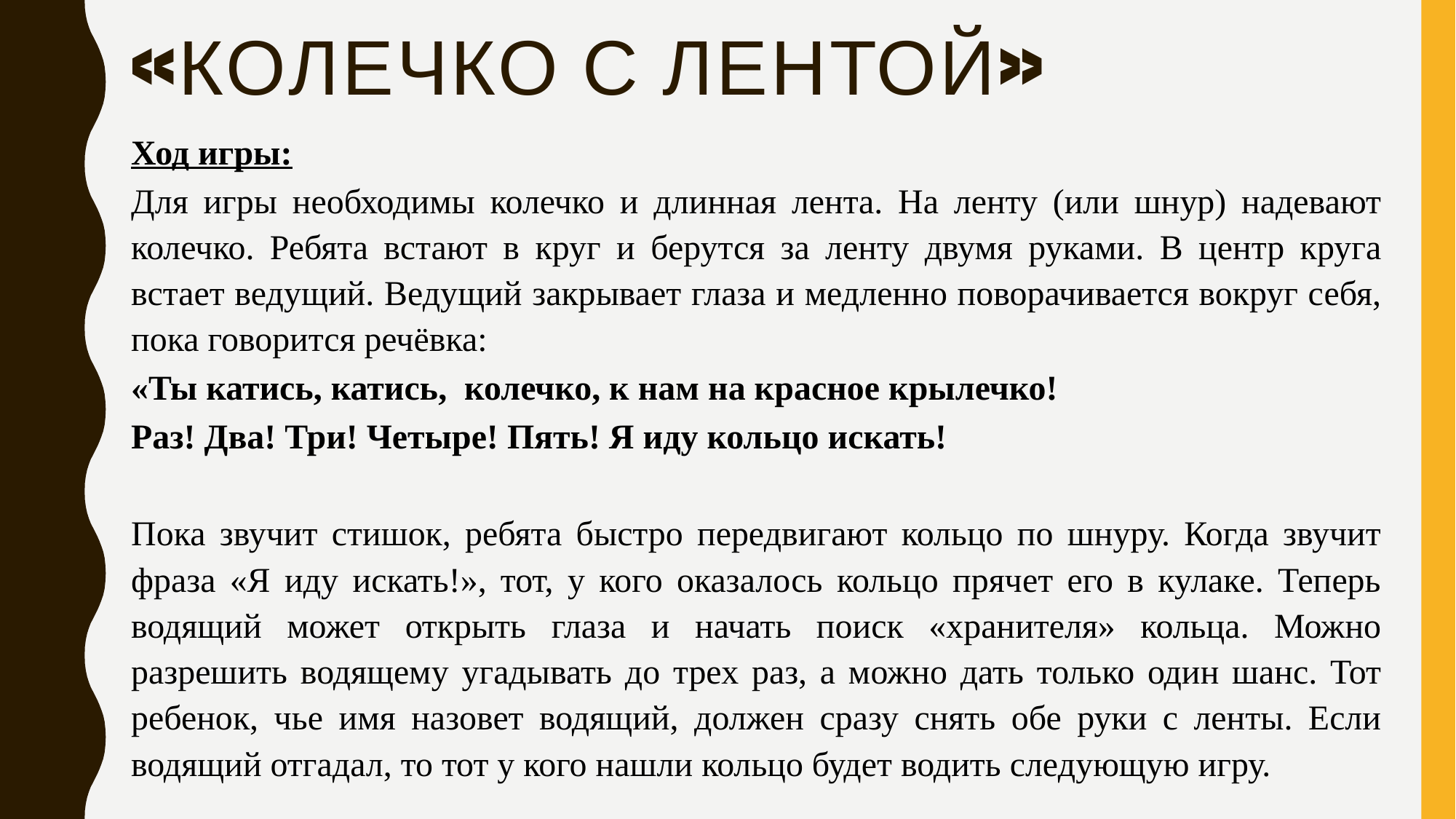

# «Колечко с лентой»
Ход игры:
Для игры необходимы колечко и длинная лента. На ленту (или шнур) надевают колечко. Ребята встают в круг и берутся за ленту двумя руками. В центр круга встает ведущий. Ведущий закрывает глаза и медленно поворачивается вокруг себя, пока говорится речёвка:
«Ты катись, катись,  колечко, к нам на красное крылечко!
Раз! Два! Три! Четыре! Пять! Я иду кольцо искать!

Пока звучит стишок, ребята быстро передвигают кольцо по шнуру. Когда звучит фраза «Я иду искать!», тот, у кого оказалось кольцо прячет его в кулаке. Теперь водящий может открыть глаза и начать поиск «хранителя» кольца. Можно разрешить водящему угадывать до трех раз, а можно дать только один шанс. Тот ребенок, чье имя назовет водящий, должен сразу снять обе руки с ленты. Если водящий отгадал, то тот у кого нашли кольцо будет водить следующую игру.